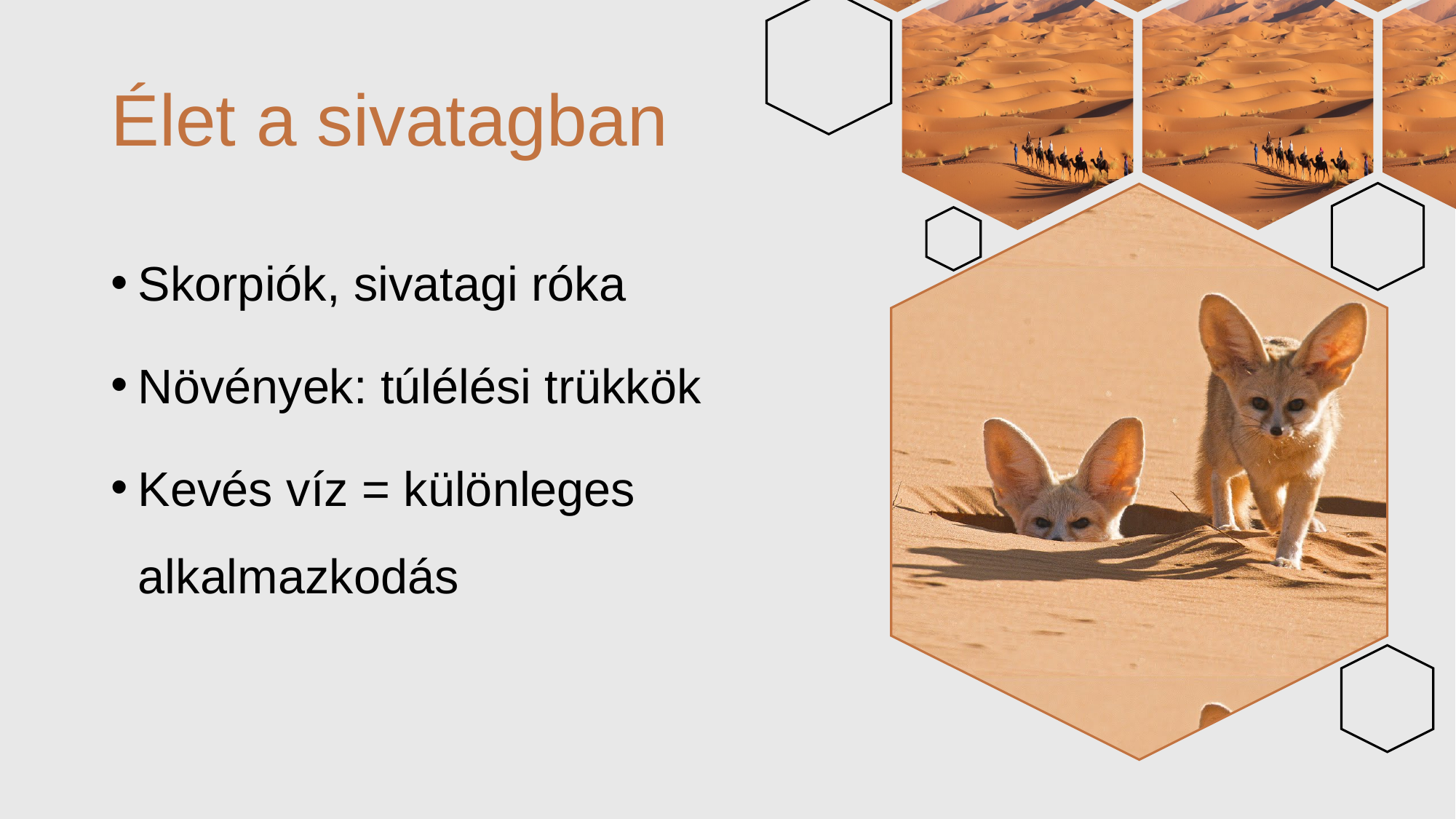

# Élet a sivatagban
Skorpiók, sivatagi róka
Növények: túlélési trükkök
Kevés víz = különleges alkalmazkodás